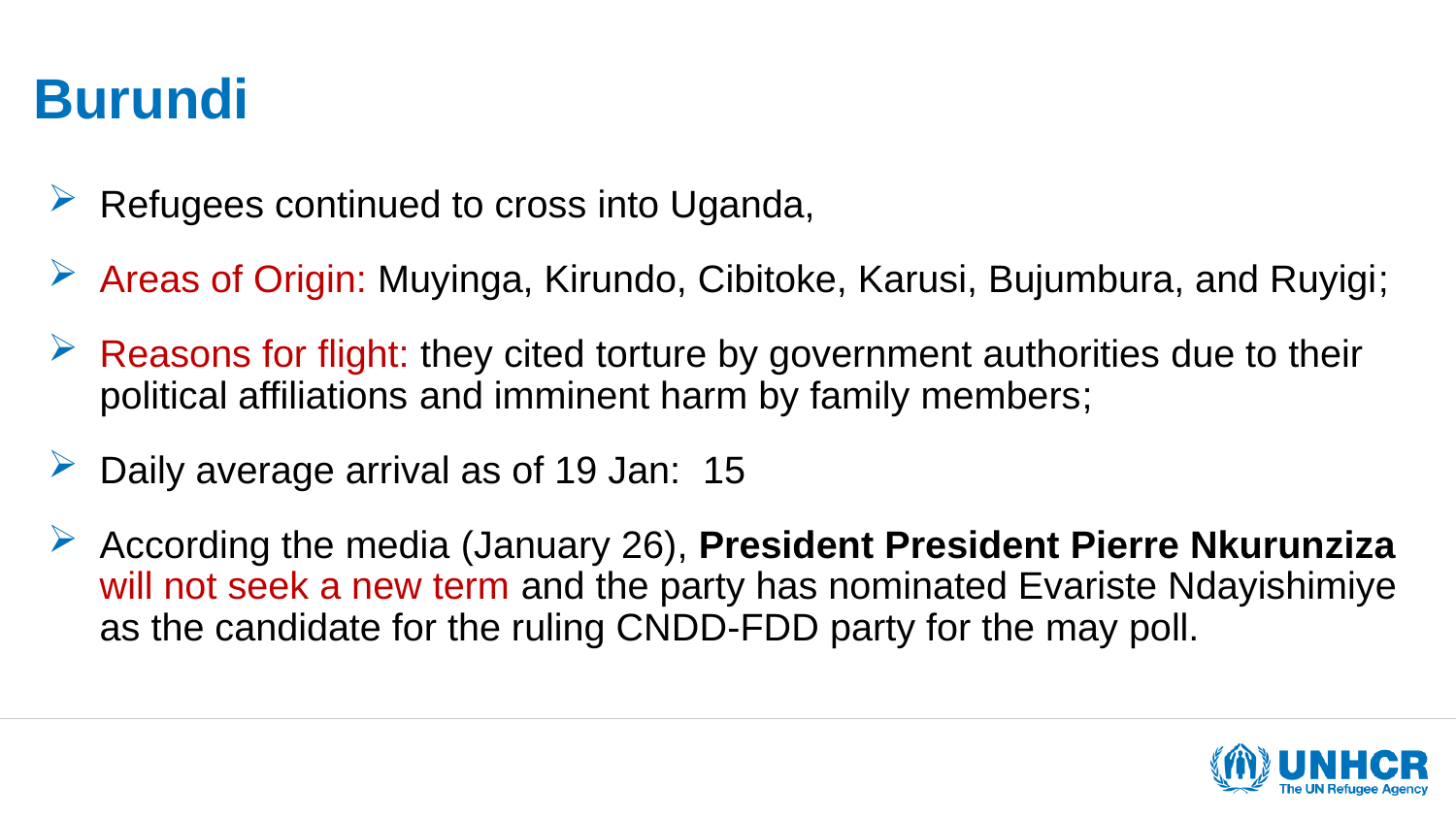

# Burundi
Refugees continued to cross into Uganda,
Areas of Origin: Muyinga, Kirundo, Cibitoke, Karusi, Bujumbura, and Ruyigi;
Reasons for flight: they cited torture by government authorities due to their political affiliations and imminent harm by family members;
Daily average arrival as of 19 Jan:  15
According the media (January 26), President President Pierre Nkurunziza will not seek a new term and the party has nominated Evariste Ndayishimiye as the candidate for the ruling CNDD-FDD party for the may poll.